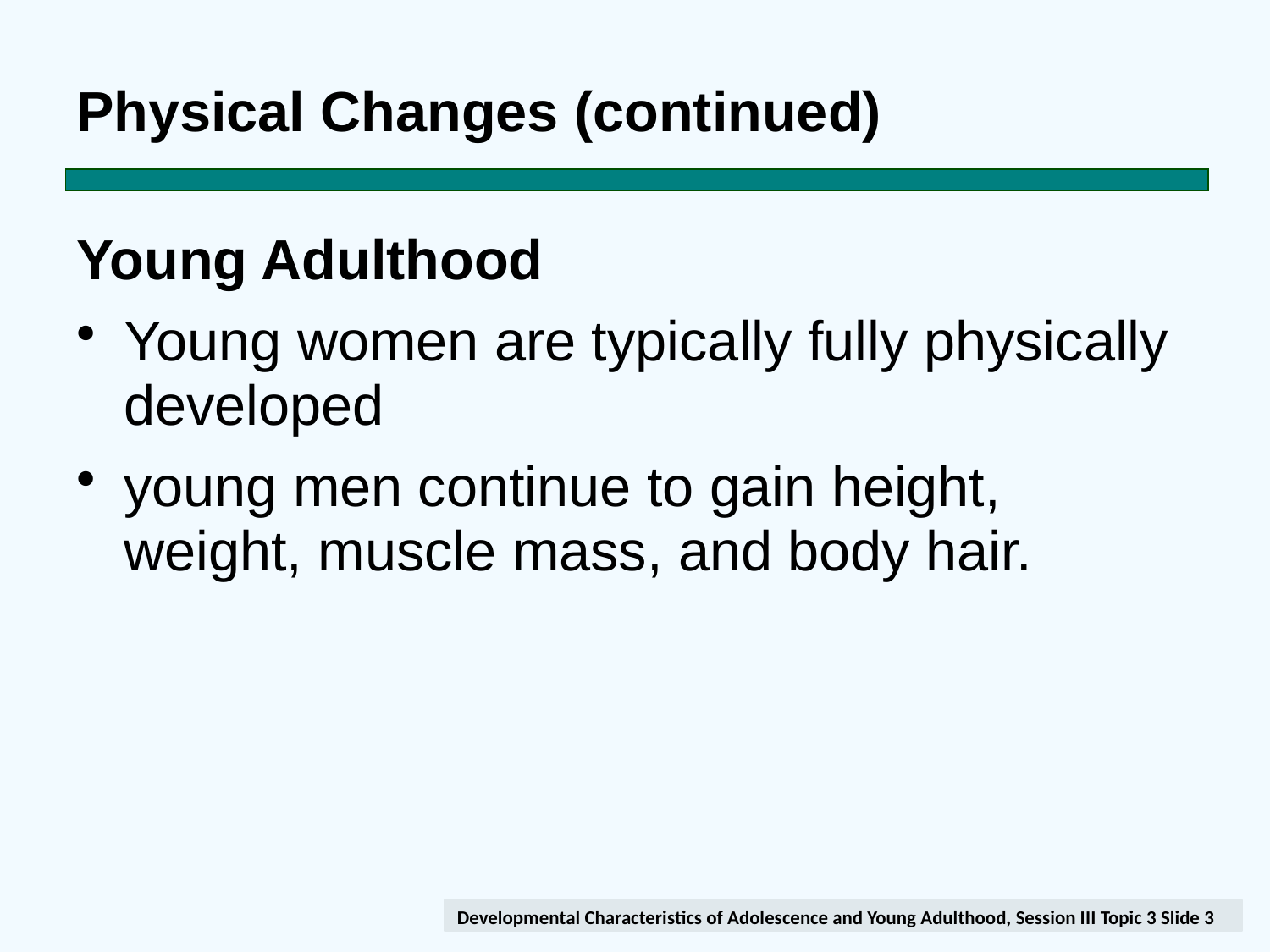

# Physical Changes (continued)
Young Adulthood
Young women are typically fully physically developed
young men continue to gain height, weight, muscle mass, and body hair.
Developmental Characteristics of Adolescence and Young Adulthood, Session III Topic 3 Slide 3